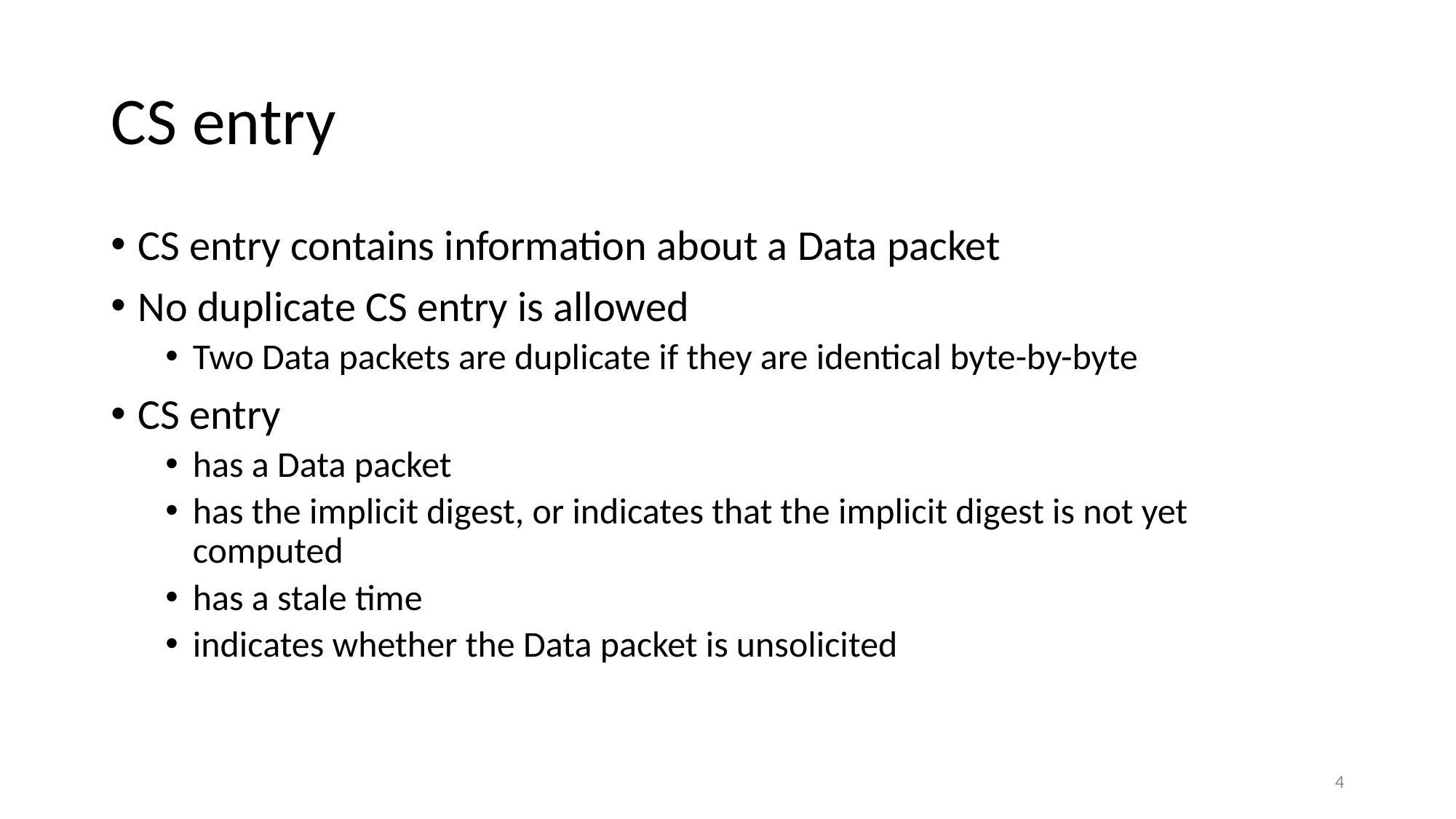

# CS entry
CS entry contains information about a Data packet
No duplicate CS entry is allowed
Two Data packets are duplicate if they are identical byte-by-byte
CS entry
has a Data packet
has the implicit digest, or indicates that the implicit digest is not yet computed
has a stale time
indicates whether the Data packet is unsolicited
4